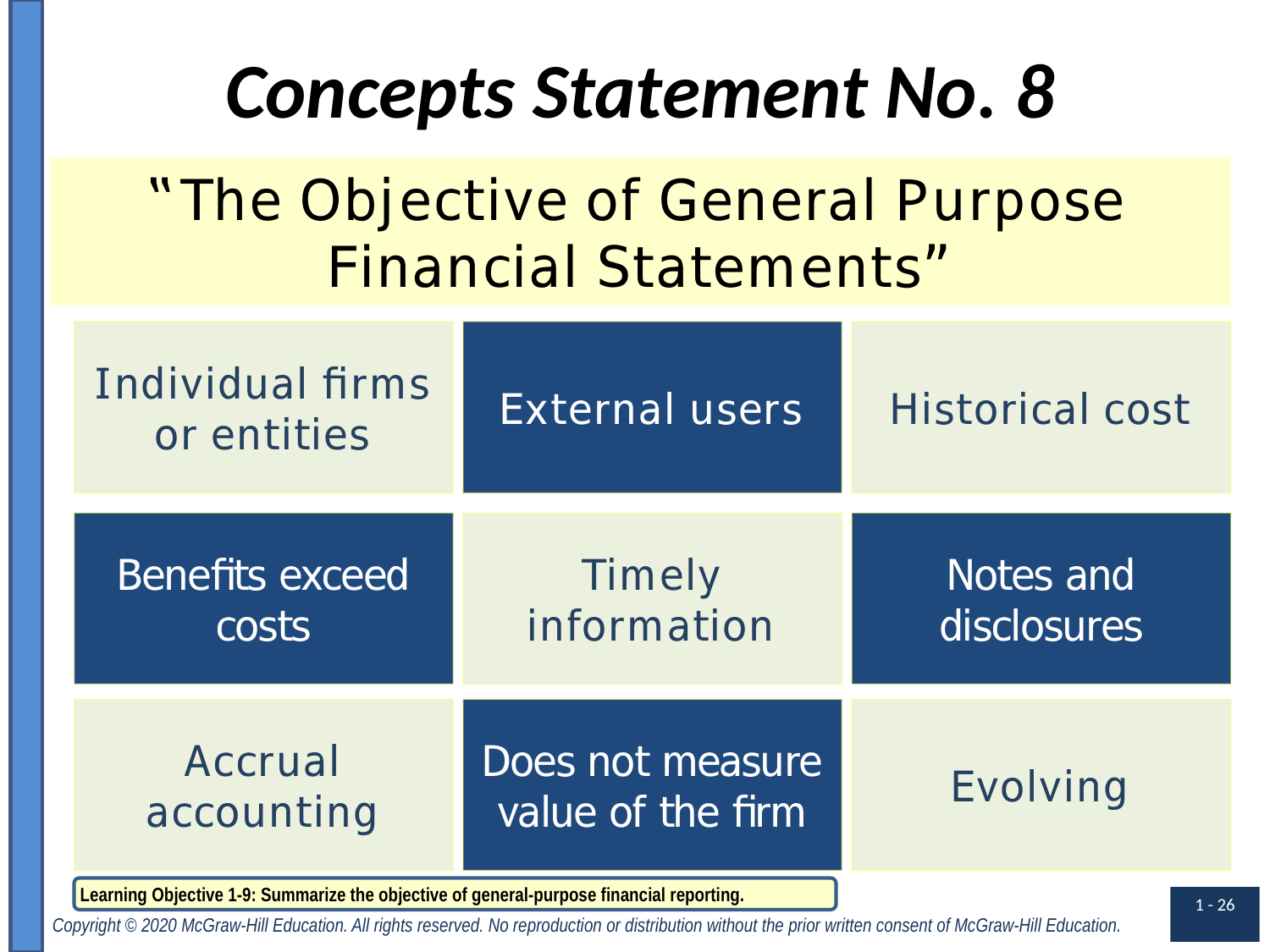

# Concepts Statement No. 8
“The Objective of General Purpose Financial Statements”
Individual firms or entities
External users
Historical cost
Benefits exceed costs
Timely information
Notes and disclosures
Accrual accounting
Does not measure value of the firm
Evolving
 Learning Objective 1-9: Summarize the objective of general-purpose financial reporting.